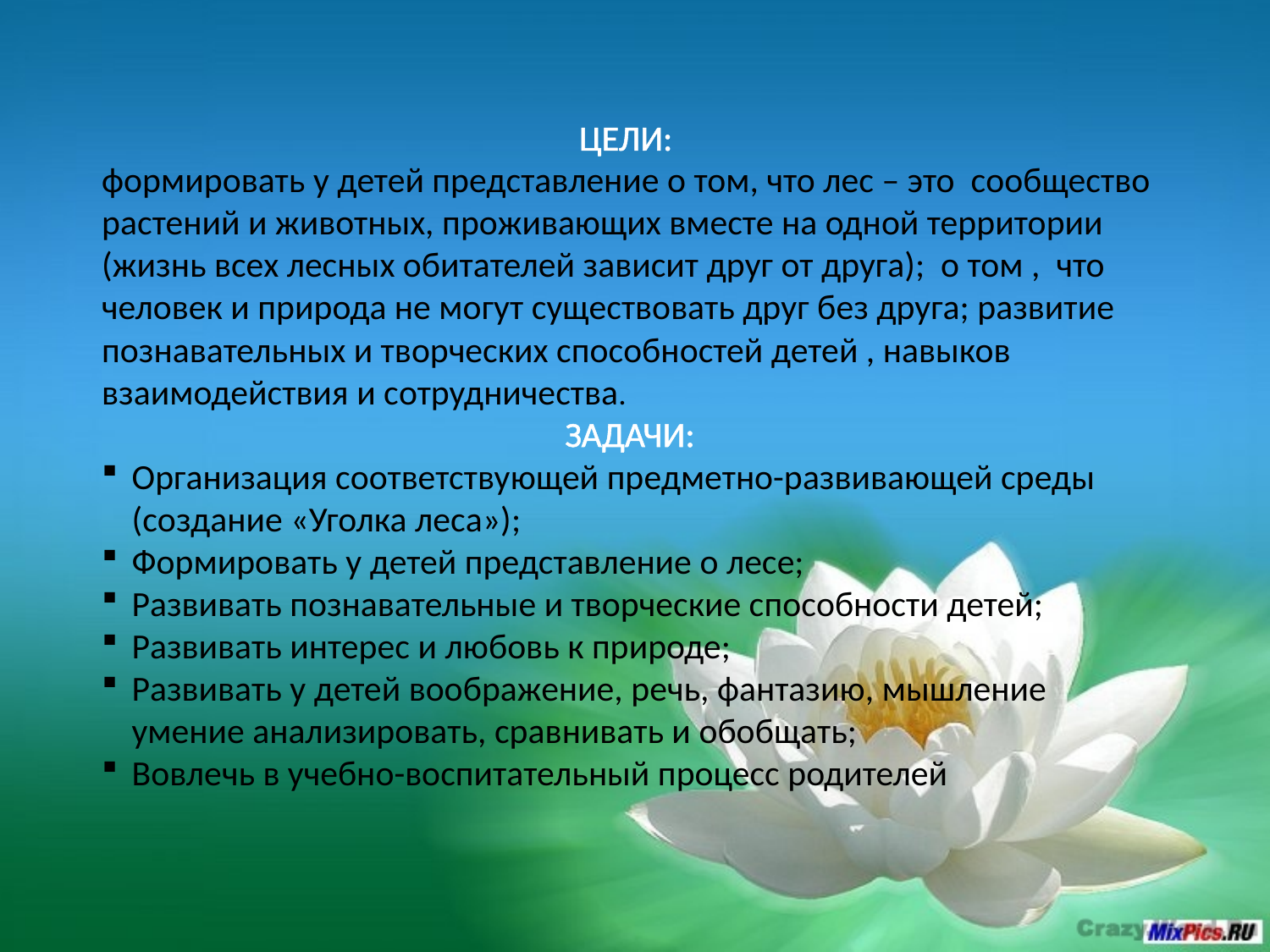

ЦЕЛИ:
формировать у детей представление о том, что лес – это  сообщество растений и животных, проживающих вместе на одной территории (жизнь всех лесных обитателей зависит друг от друга);  о том ,  что человек и природа не могут существовать друг без друга; развитие познавательных и творческих способностей детей , навыков взаимодействия и сотрудничества.
ЗАДАЧИ:
Организация соответствующей предметно-развивающей среды (создание «Уголка леса»);
Формировать у детей представление о лесе;
Развивать познавательные и творческие способности детей;
Развивать интерес и любовь к природе;
Развивать у детей воображение, речь, фантазию, мышление умение анализировать, сравнивать и обобщать;
Вовлечь в учебно-воспитательный процесс родителей